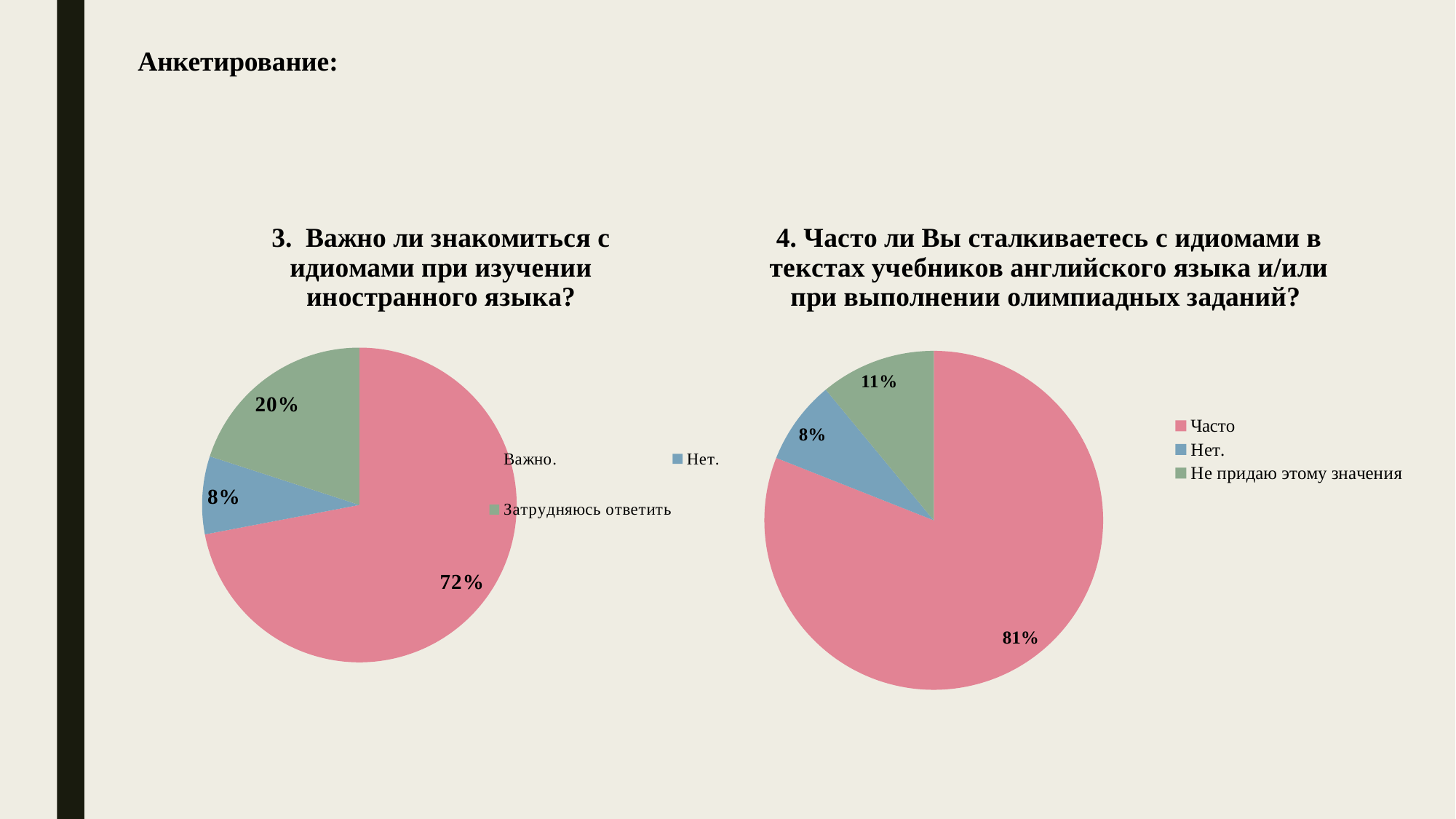

Анкетирование:

### Chart: 3.  Важно ли знакомиться с идиомами при изучении иностранного языка?

| Category | 3.  Важно ли знакомиться с идиомами при изучении иностранного языка? |
|---|---|
| Важно. | 0.7200000000000005 |
| Нет. | 0.08000000000000004 |
| Затрудняюсь ответить | 0.2 |

### Chart: 4. Часто ли Вы сталкиваетесь с идиомами в текстах учебников английского языка и/или при выполнении олимпиадных заданий?

| Category | 4. Часто ли Вы сталкиваетесь с идиомами в текстах учебников английского языка и/или при выполнении олимпиадных заданий?  |
|---|---|
| Часто | 0.81 |
| Нет. | 0.08000000000000004 |
| Не придаю этому значения | 0.11 |